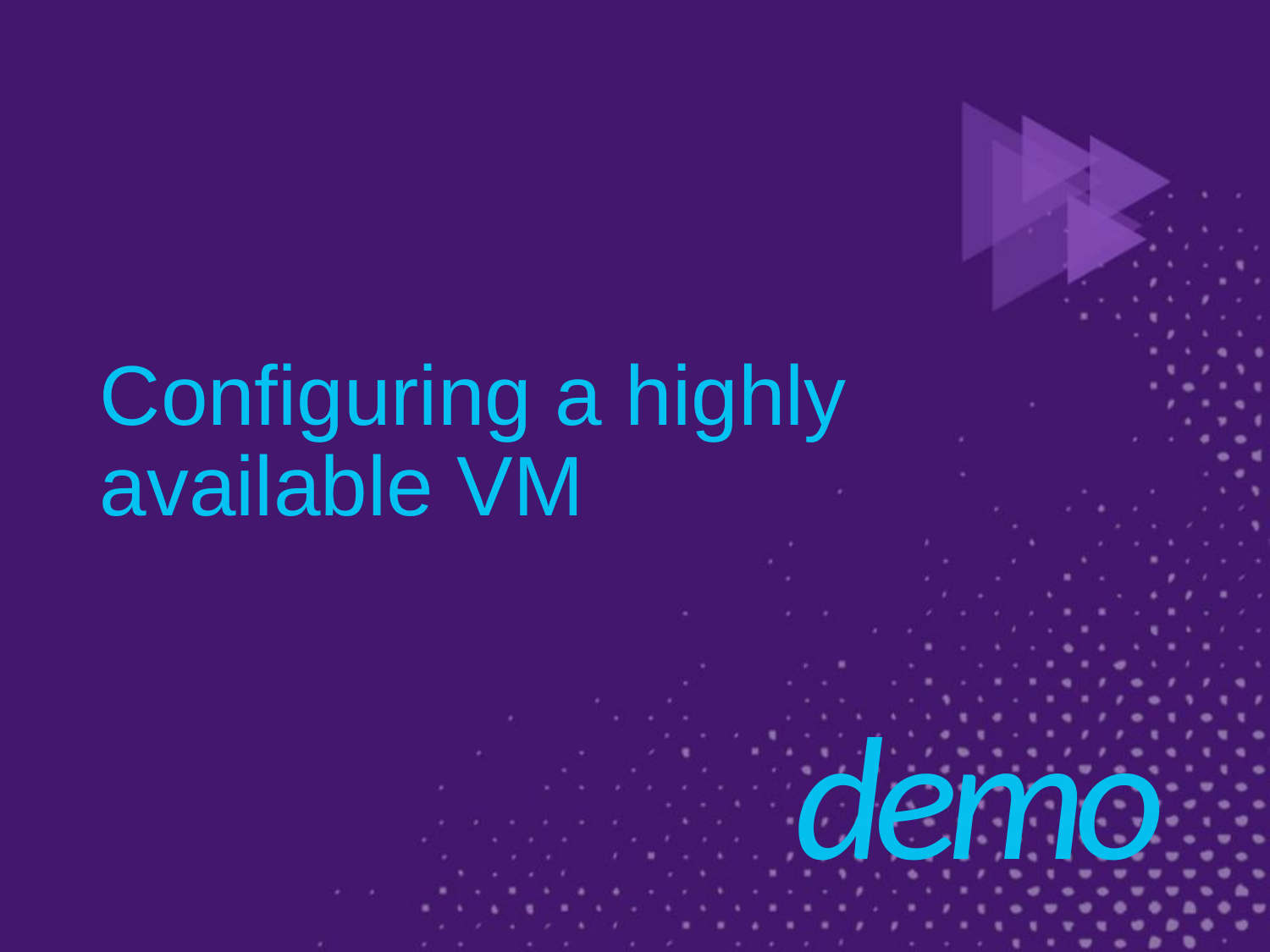

# Configuring a highly available VM

demo